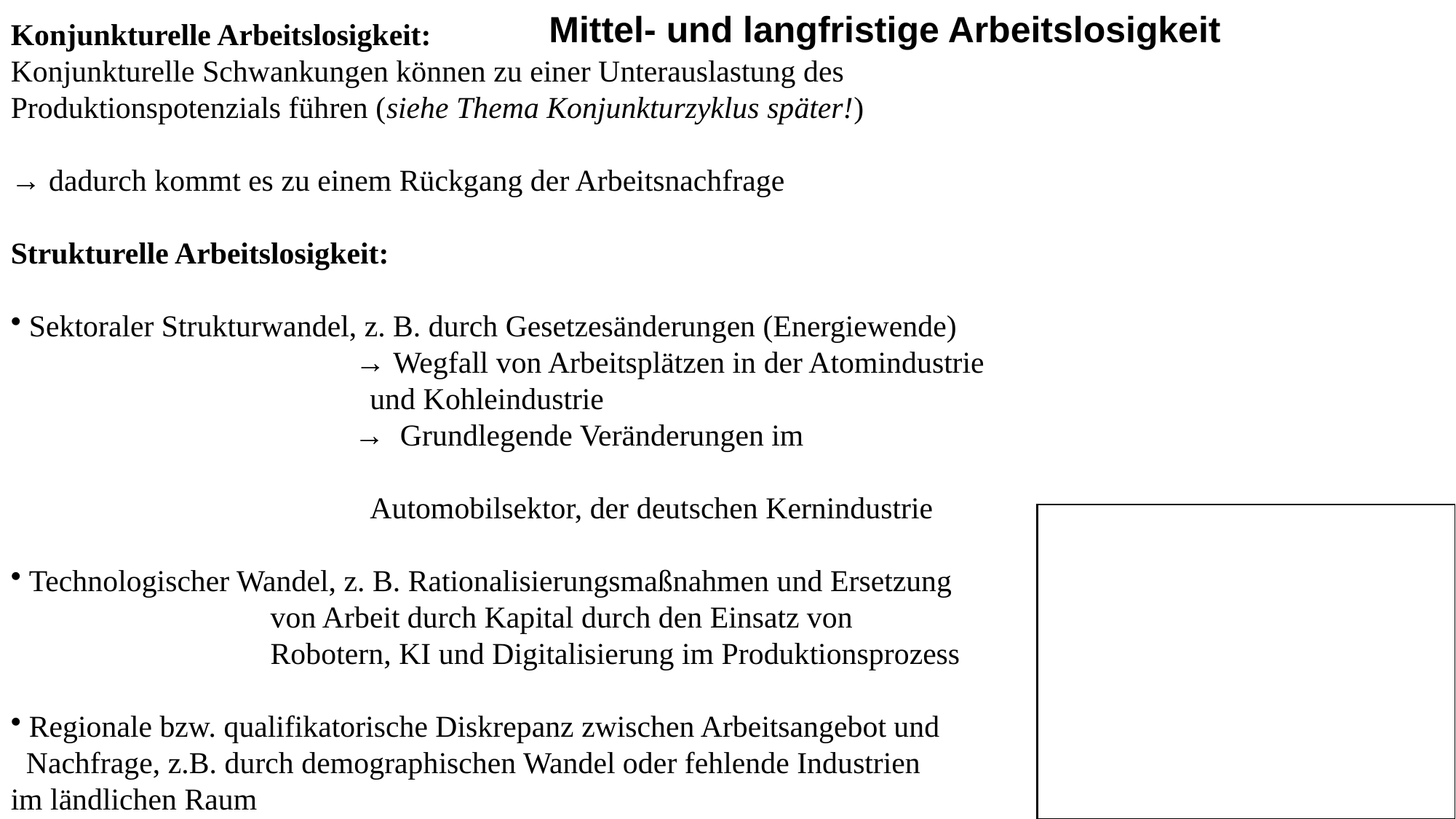

Mittel- und langfristige Arbeitslosigkeit
Konjunkturelle Arbeitslosigkeit:
Konjunkturelle Schwankungen können zu einer Unterauslastung des
Produktionspotenzials führen (siehe Thema Konjunkturzyklus später!)

→ dadurch kommt es zu einem Rückgang der Arbeitsnachfrage

Strukturelle Arbeitslosigkeit:

 Sektoraler Strukturwandel, z. B. durch Gesetzesänderungen (Energiewende)
            					   → Wegfall von Arbeitsplätzen in der Atomindustrie
                                               und Kohleindustrie
                                             →  Grundlegende Veränderungen im
                                               Automobilsektor, der deutschen Kernindustrie

 Technologischer Wandel, z. B. Rationalisierungsmaßnahmen und Ersetzung
                                  von Arbeit durch Kapital durch den Einsatz von
                                  Robotern, KI und Digitalisierung im Produktionsprozess

 Regionale bzw. qualifikatorische Diskrepanz zwischen Arbeitsangebot und
  Nachfrage, z.B. durch demographischen Wandel oder fehlende Industrien           	  im ländlichen Raum